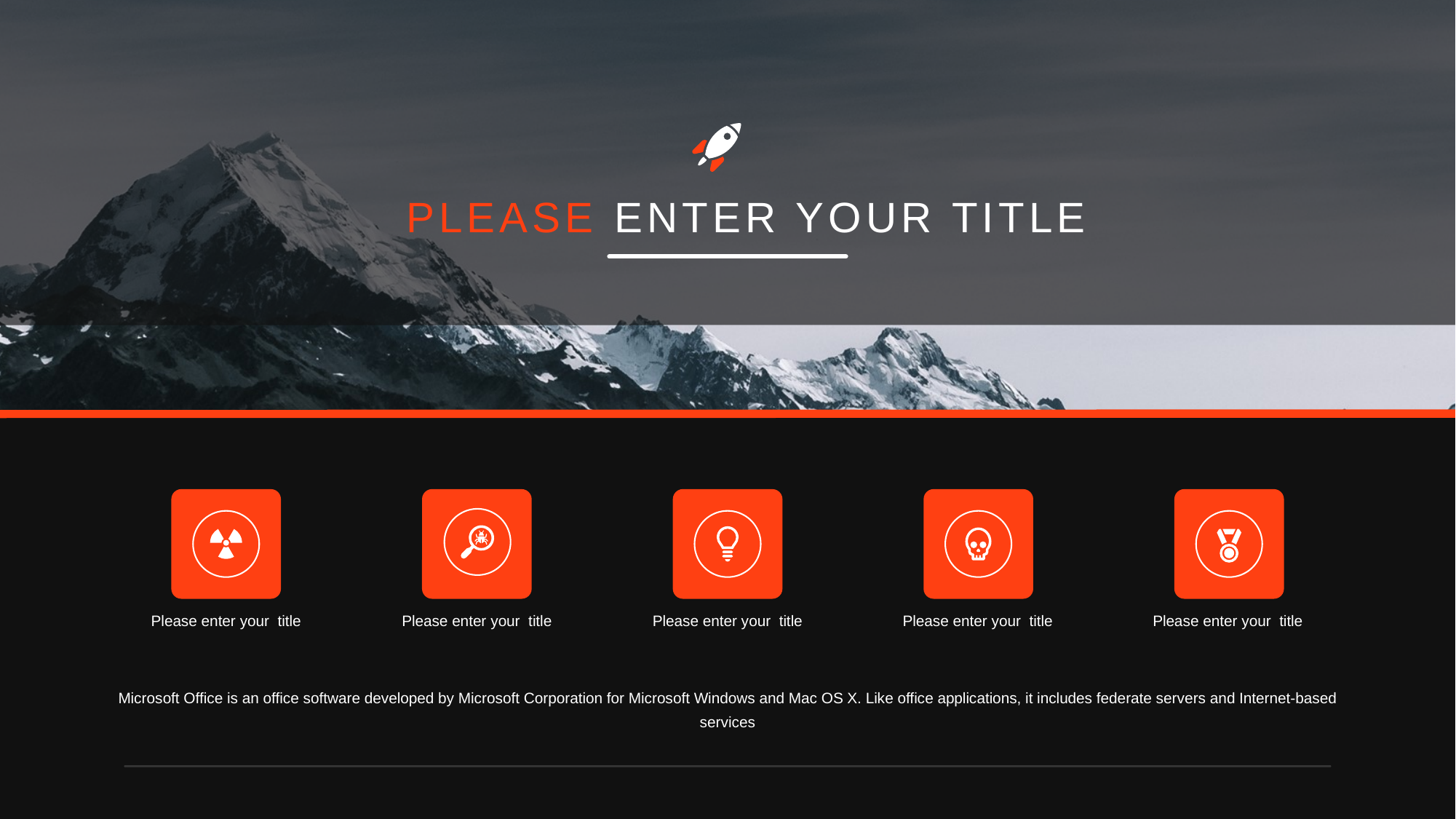

PLEASE ENTER YOUR TITLE

Please enter your  title
Please enter your  title
Please enter your  title
Please enter your  title
Please enter your  title
Microsoft Office is an office software developed by Microsoft Corporation for Microsoft Windows and Mac OS X. Like office applications, it includes federate servers and Internet-based services